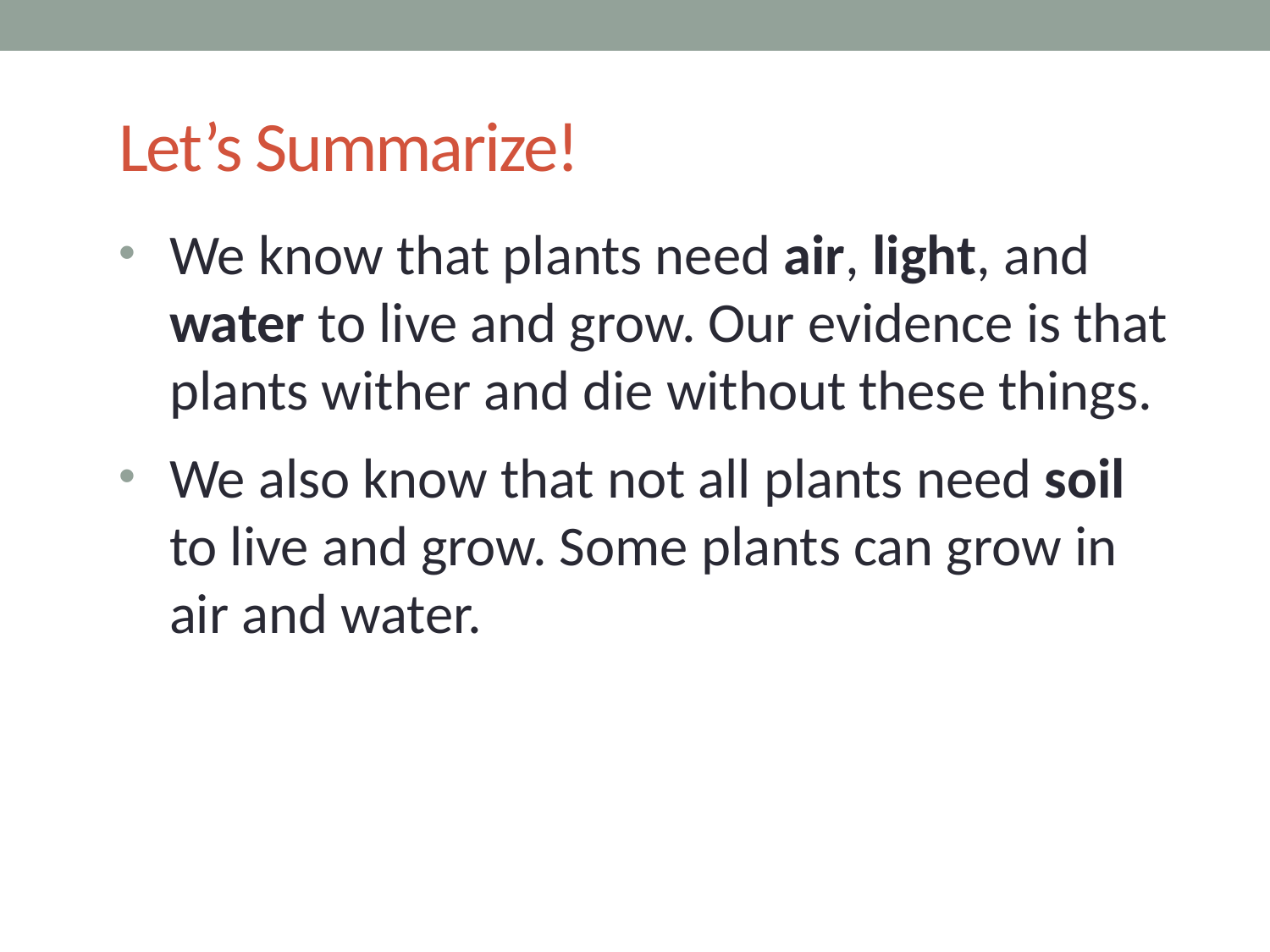

# Let’s Summarize!
We know that plants need air, light, and water to live and grow. Our evidence is that plants wither and die without these things.
We also know that not all plants need soil to live and grow. Some plants can grow in air and water.